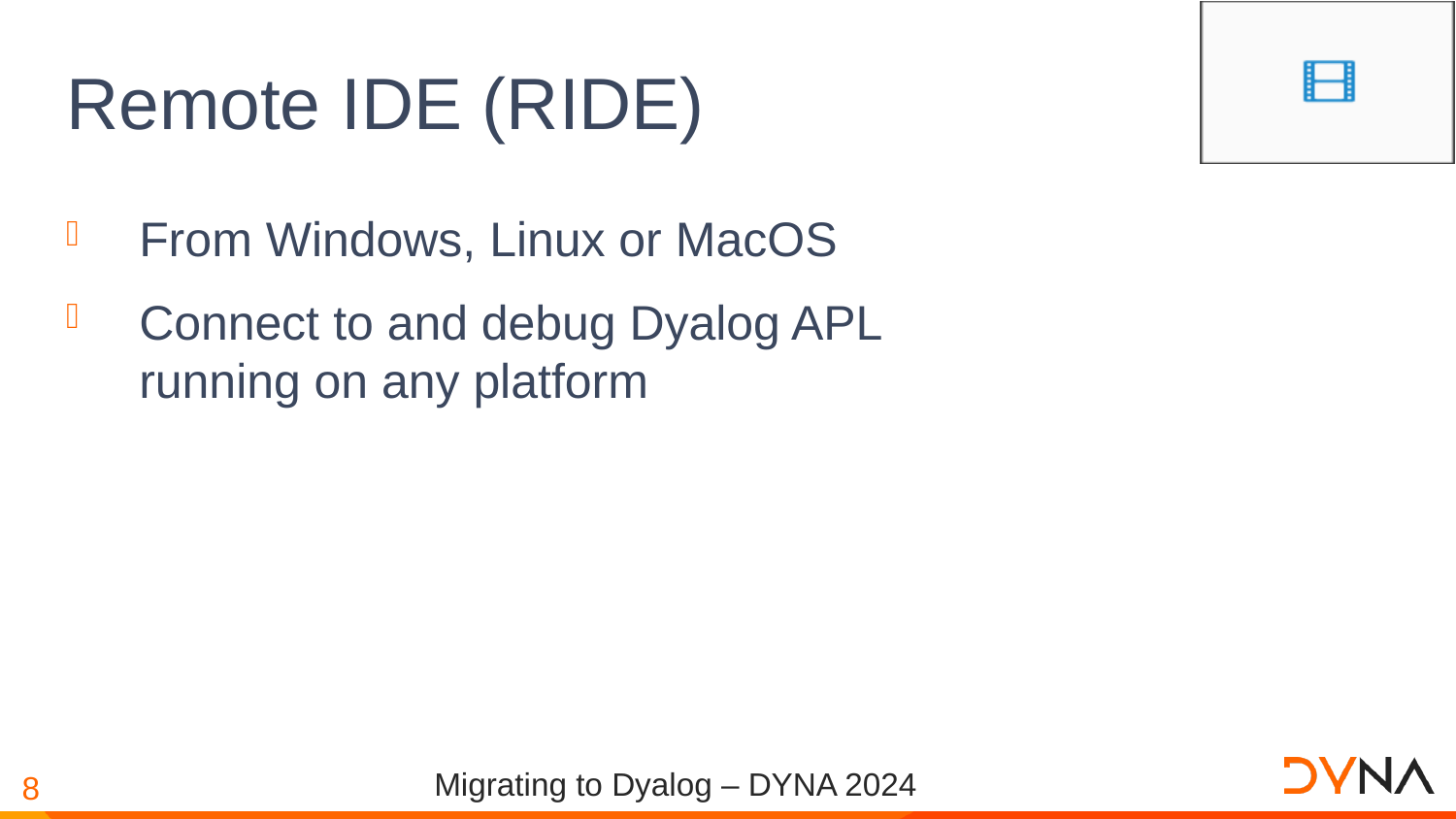

# Remote IDE (RIDE)
From Windows, Linux or MacOS
Connect to and debug Dyalog APL running on any platform